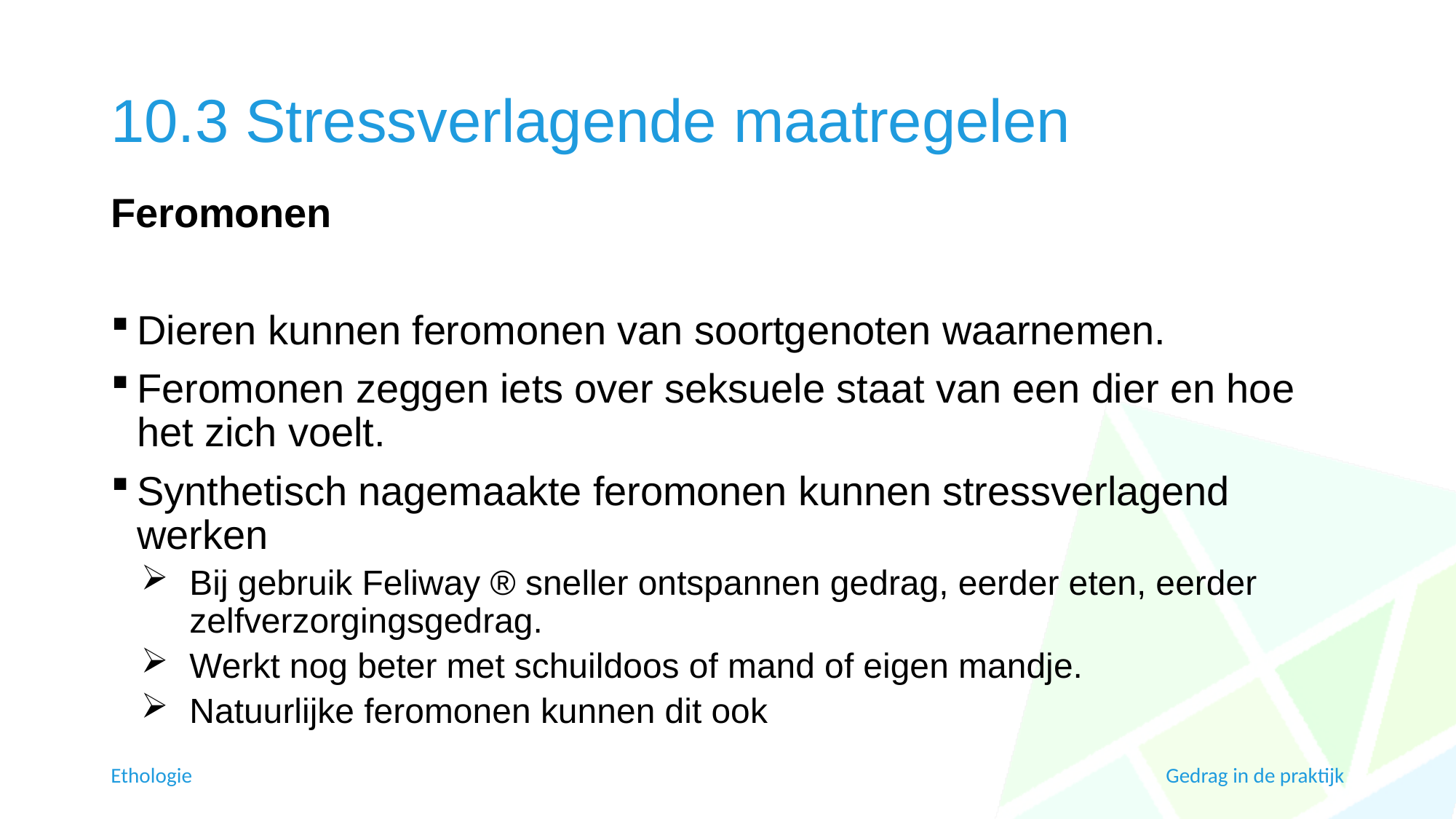

# 10.3 Stressverlagende maatregelen
Feromonen

Dieren kunnen feromonen van soortgenoten waarnemen.
Feromonen zeggen iets over seksuele staat van een dier en hoe het zich voelt.
Synthetisch nagemaakte feromonen kunnen stressverlagend werken
Bij gebruik Feliway ® sneller ontspannen gedrag, eerder eten, eerder zelfverzorgingsgedrag.
Werkt nog beter met schuildoos of mand of eigen mandje.
Natuurlijke feromonen kunnen dit ook
Ethologie
Gedrag in de praktijk